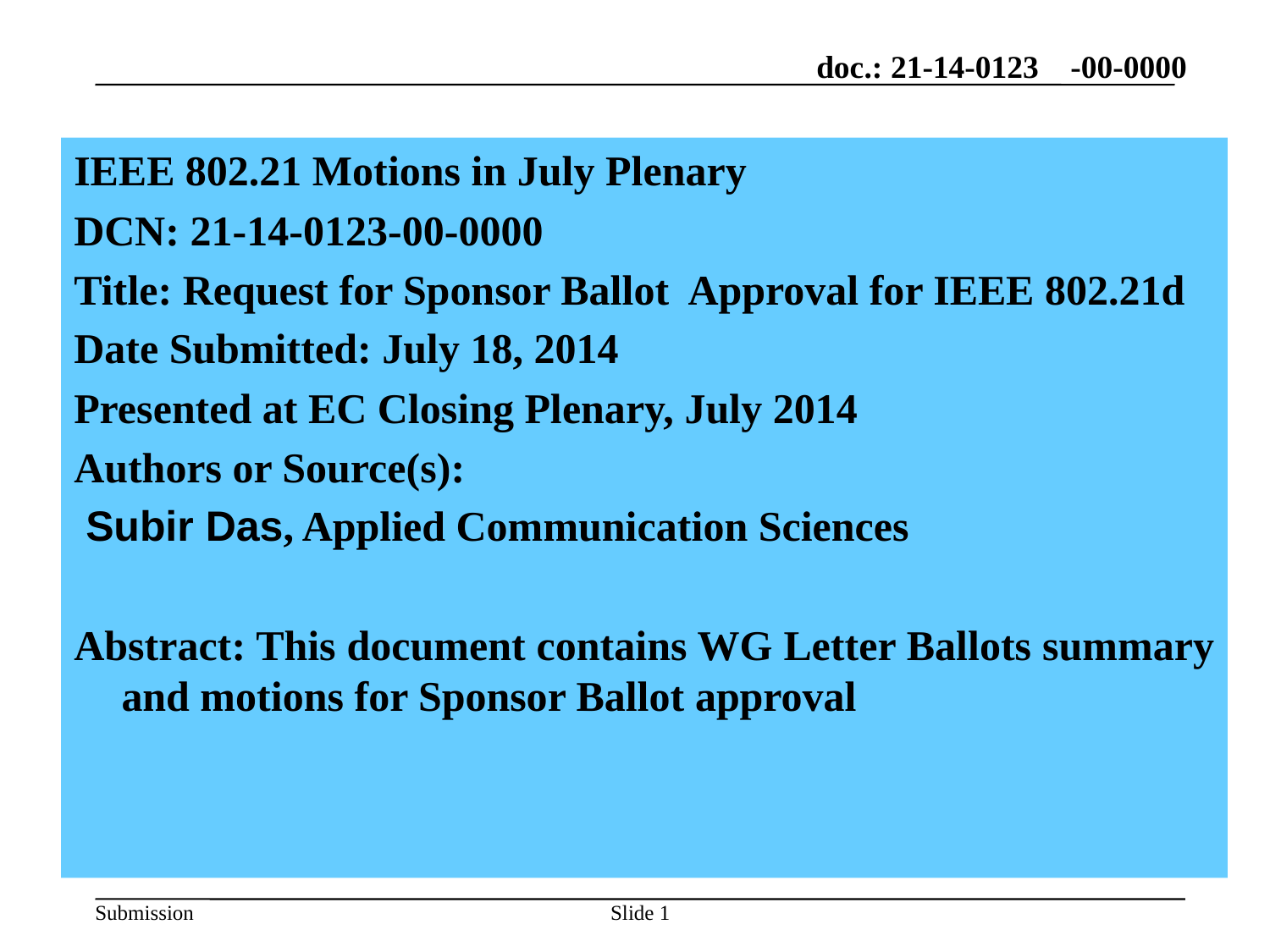

IEEE 802.21 Motions in July Plenary
DCN: 21-14-0123-00-0000
Title: Request for Sponsor Ballot  Approval for IEEE 802.21d
Date Submitted: July 18, 2014
Presented at EC Closing Plenary, July 2014
Authors or Source(s):
 Subir Das, Applied Communication Sciences

Abstract: This document contains WG Letter Ballots summary and motions for Sponsor Ballot approval
1